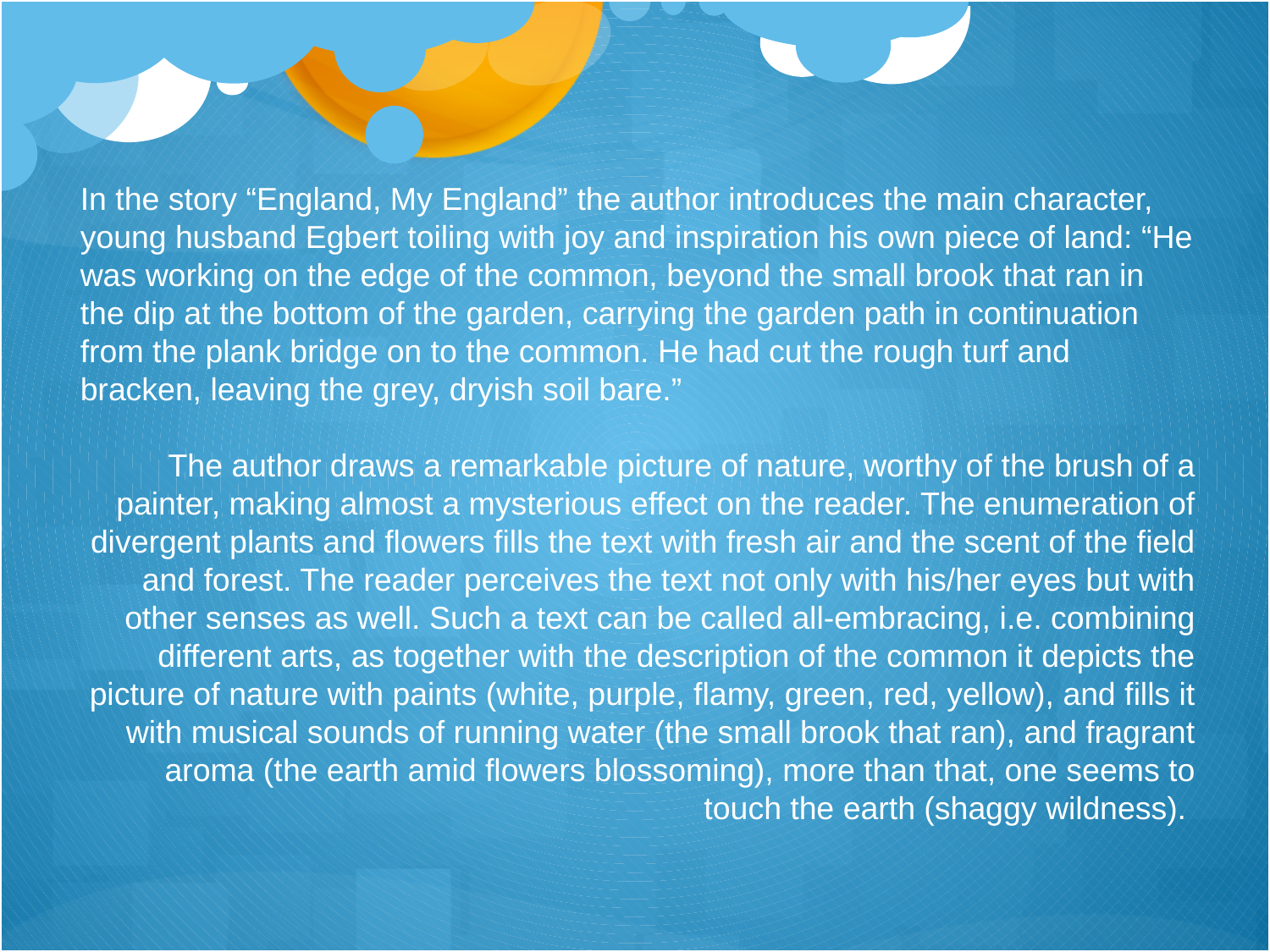

In the story “England, My England” the author introduces the main character, young husband Egbert toiling with joy and inspiration his own piece of land: “He was working on the edge of the common, beyond the small brook that ran in the dip at the bottom of the garden, carrying the garden path in continuation from the plank bridge on to the common. He had cut the rough turf and bracken, leaving the grey, dryish soil bare.”

The author draws a remarkable picture of nature, worthy of the brush of a painter, making almost a mysterious effect on the reader. The enumeration of divergent plants and flowers fills the text with fresh air and the scent of the field and forest. The reader perceives the text not only with his/her eyes but with other senses as well. Such a text can be called all-embracing, i.e. combining different arts, as together with the description of the common it depicts the picture of nature with paints (white, purple, flamy, green, red, yellow), and fills it with musical sounds of running water (the small brook that ran), and fragrant aroma (the earth amid flowers blossoming), more than that, one seems to touch the earth (shaggy wildness).